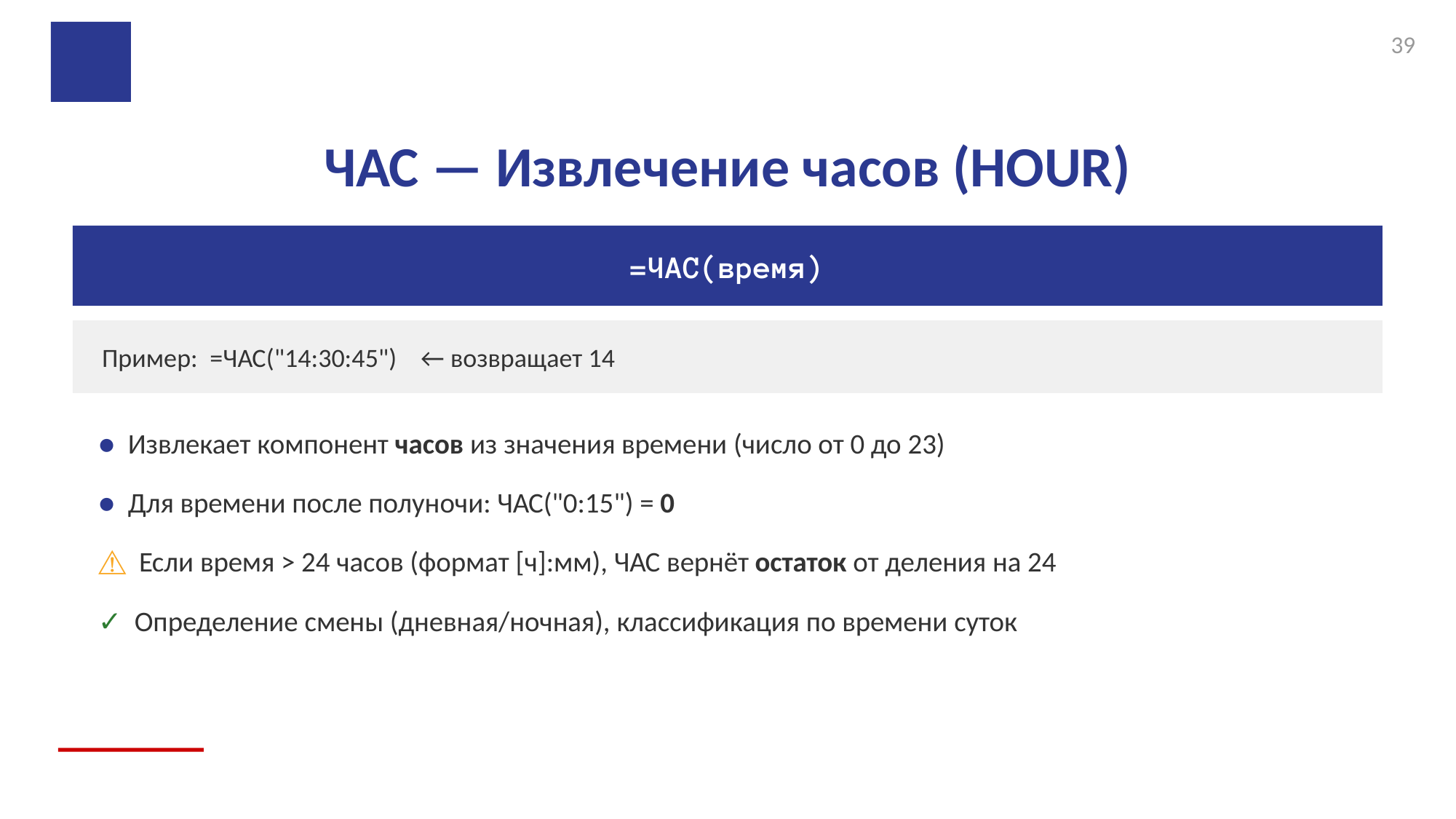

39

ЧАС — Извлечение часов (HOUR)

=ЧАС(время)

Пример:  =ЧАС("14:30:45")    ← возвращает 14
●  Извлекает компонент часов из значения времени (число от 0 до 23)
●  Для времени после полуночи: ЧАС("0:15") = 0
⚠  Если время > 24 часов (формат [ч]:мм), ЧАС вернёт остаток от деления на 24
✓  Определение смены (дневная/ночная), классификация по времени суток